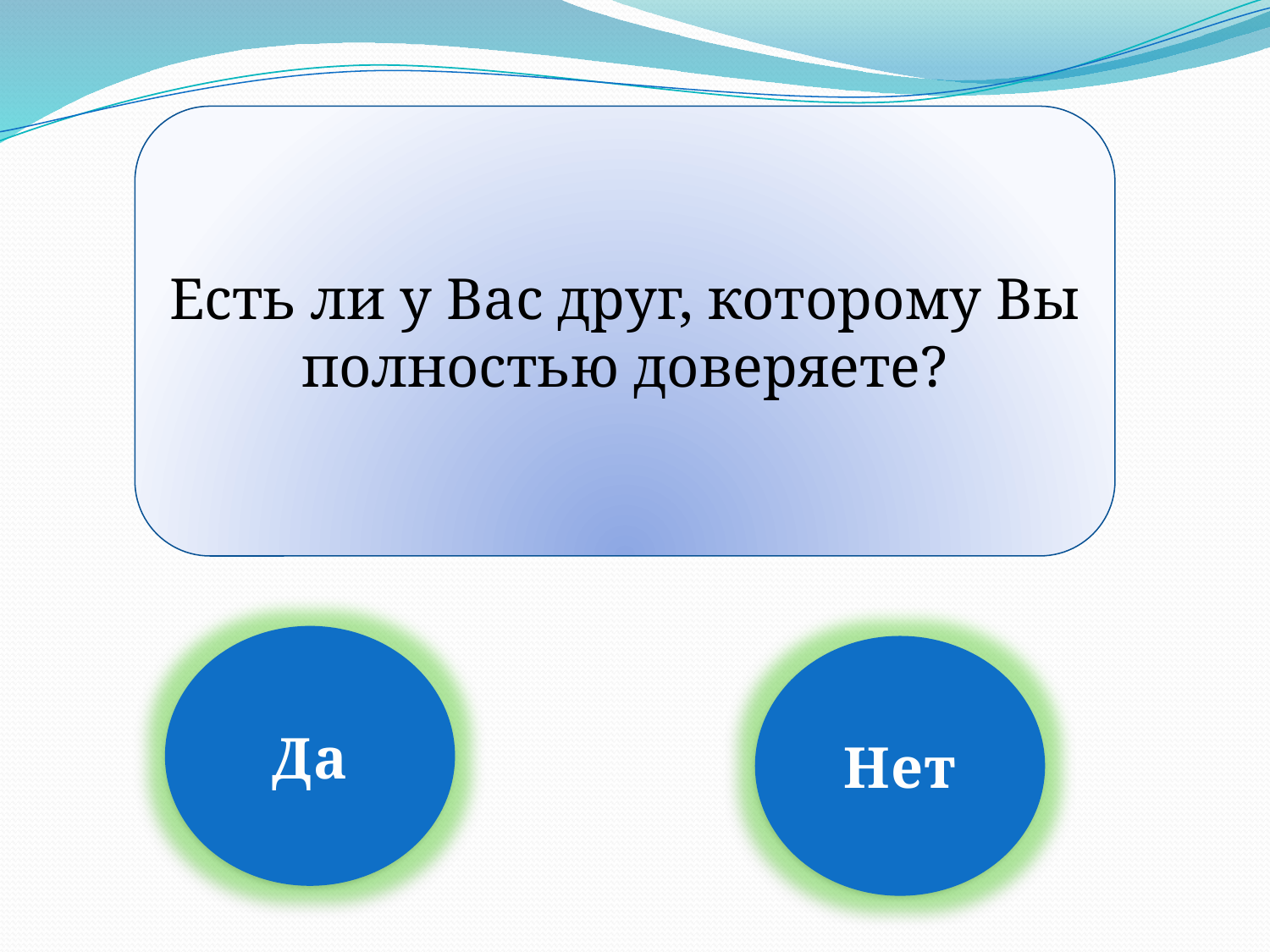

Есть ли у Вас друг, которому Вы полностью доверяете?
Да
Нет